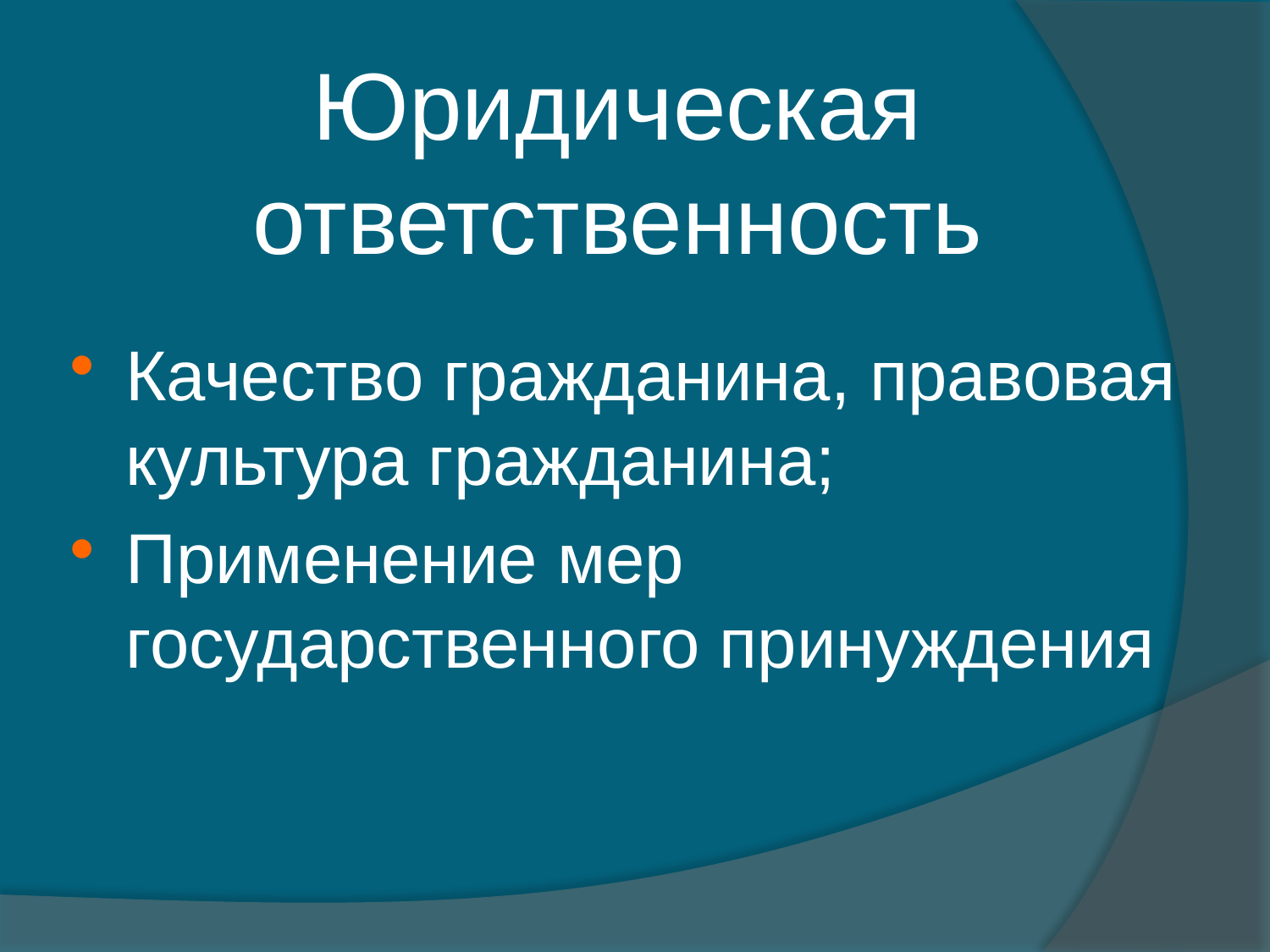

# Юридическая ответственность
Качество гражданина, правовая культура гражданина;
Применение мер государственного принуждения